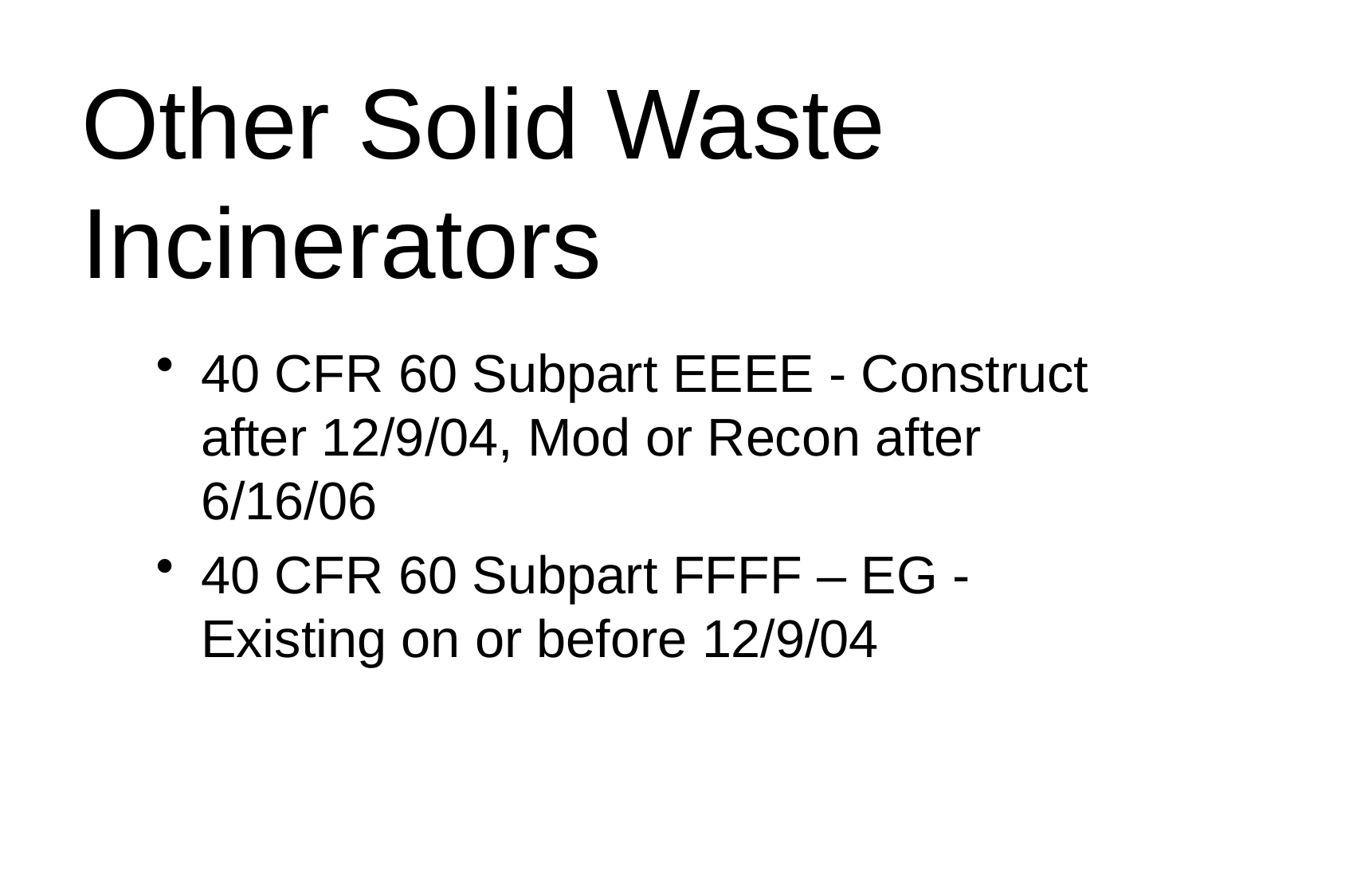

# Other Solid Waste Incinerators

40 CFR 60 Subpart EEEE - Construct after 12/9/04, Mod or Recon after 6/16/06
40 CFR 60 Subpart FFFF – EG - Existing on or before 12/9/04